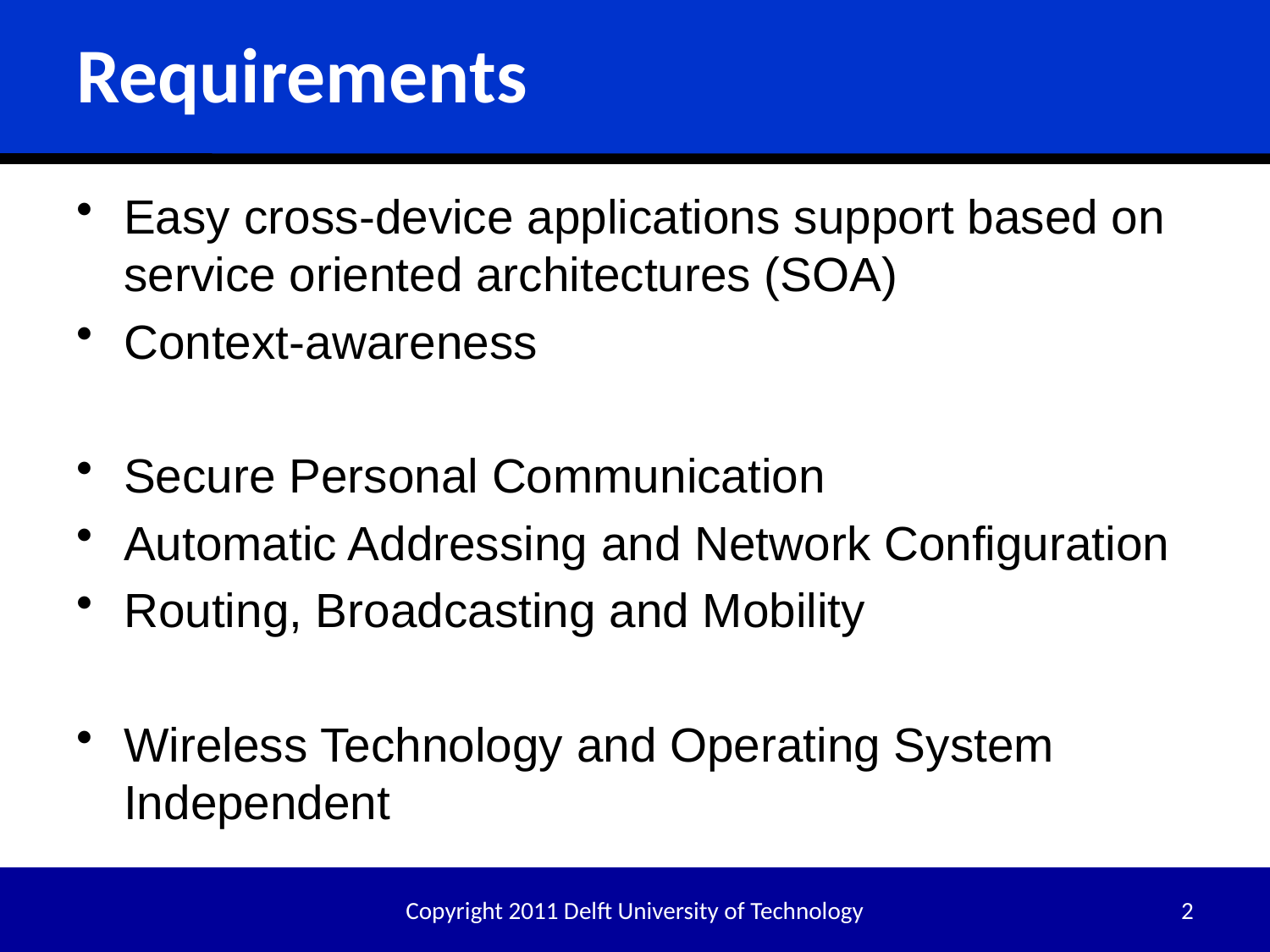

# Requirements
Easy cross-device applications support based on service oriented architectures (SOA)
Context-awareness

Secure Personal Communication
Automatic Addressing and Network Configuration
Routing, Broadcasting and Mobility

Wireless Technology and Operating System Independent

Copyright 2011 Delft University of Technology
2